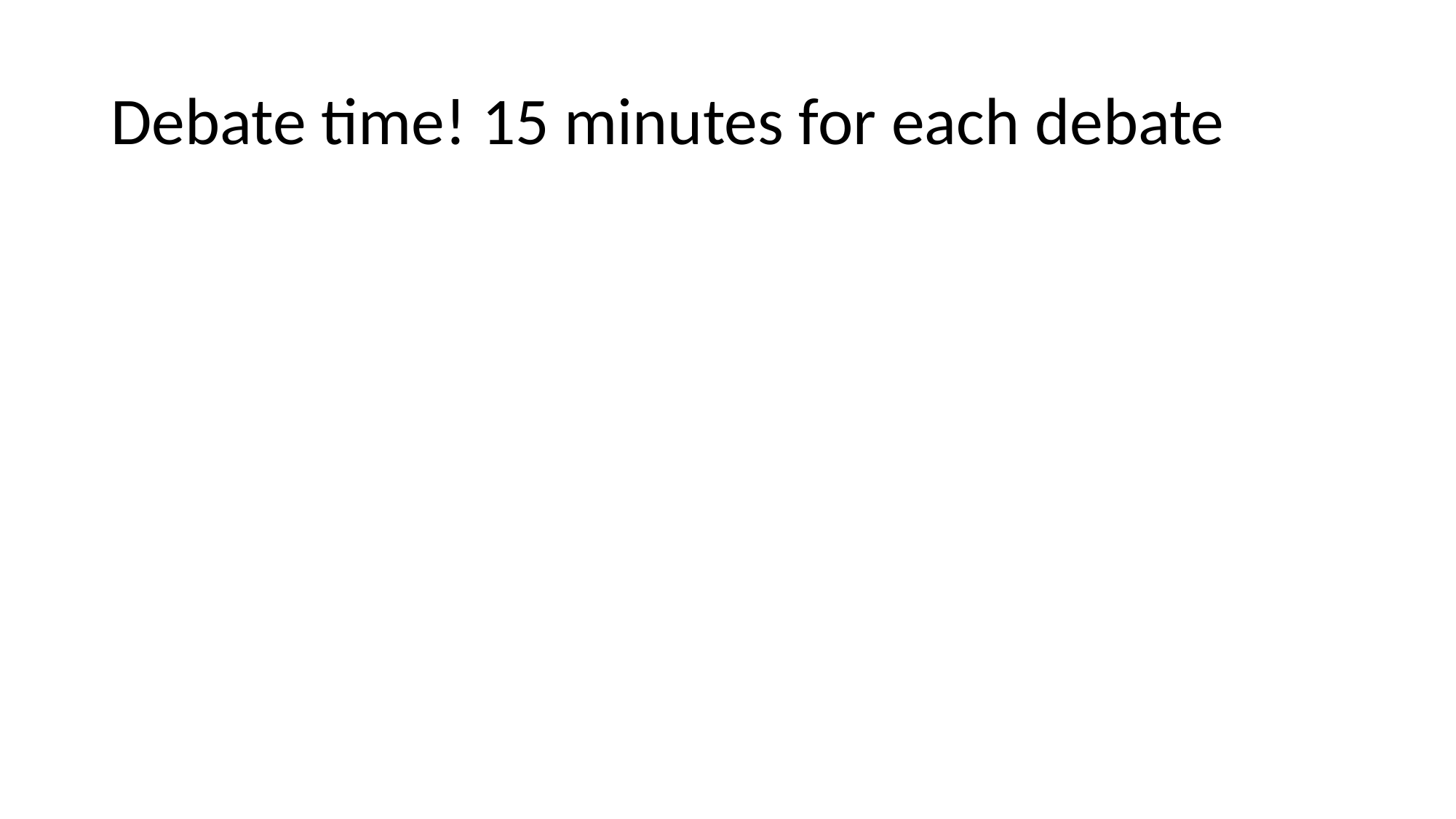

# Debate time! 15 minutes for each debate